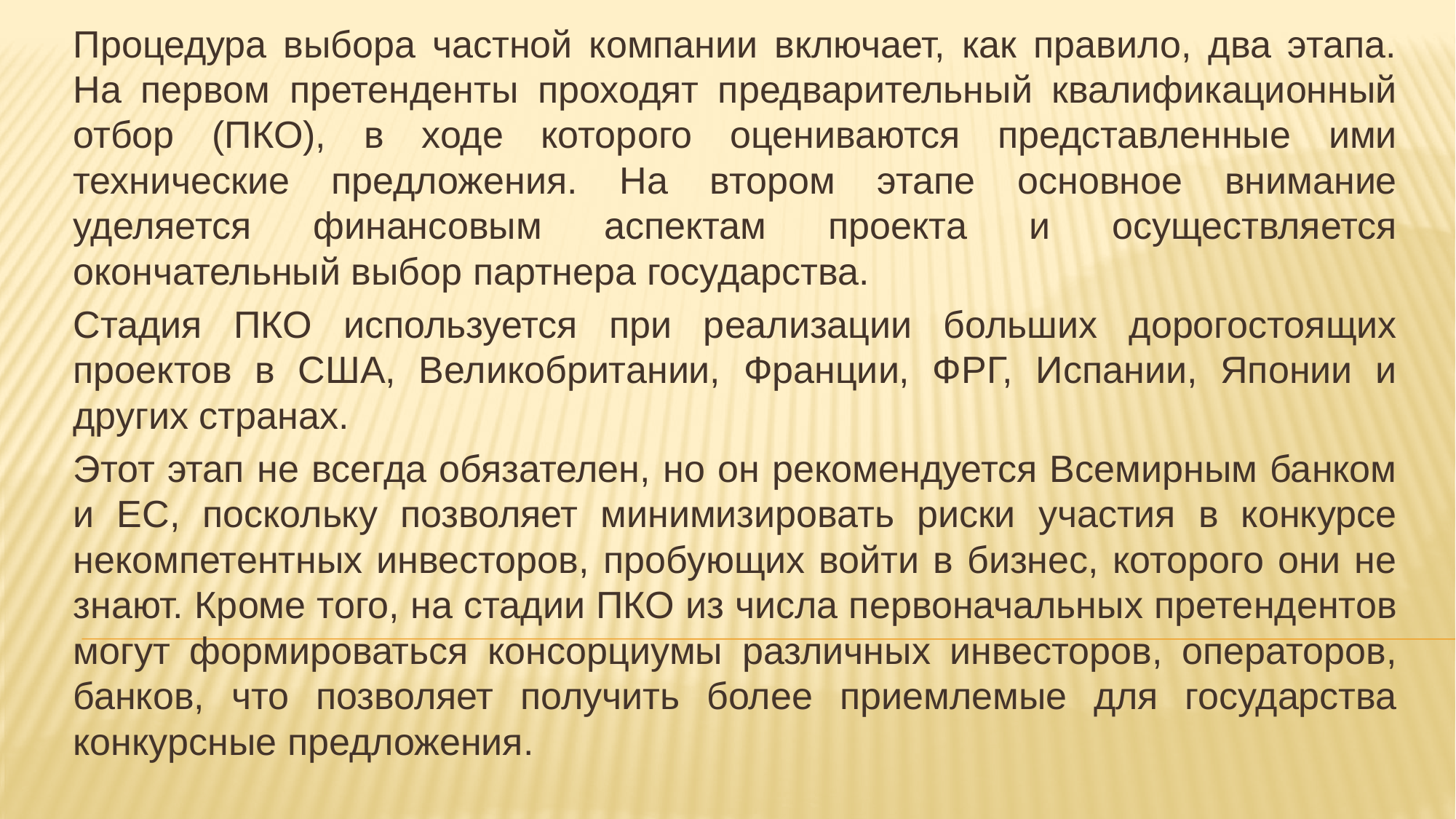

Процедура выбора частной компании включает, как правило, два этапа. На первом претенденты проходят предварительный квалификационный отбор (ПКО), в ходе которого оцениваются представленные ими технические предложения. На втором этапе основное внимание уделяется финансовым аспектам проекта и осуществляется окончательный выбор партнера государства.
Стадия ПКО используется при реализации больших дорогостоящих проектов в США, Великобритании, Франции, ФРГ, Испании, Японии и других странах.
Этот этап не всегда обязателен, но он рекомендуется Всемирным банком и ЕС, поскольку позволяет минимизировать риски участия в конкурсе некомпетентных инвесторов, пробующих войти в бизнес, которого они не знают. Кроме того, на стадии ПКО из числа первоначальных претендентов могут формироваться консорциумы различных инвесторов, операторов, банков, что позволяет получить более приемлемые для государства конкурсные предложения.